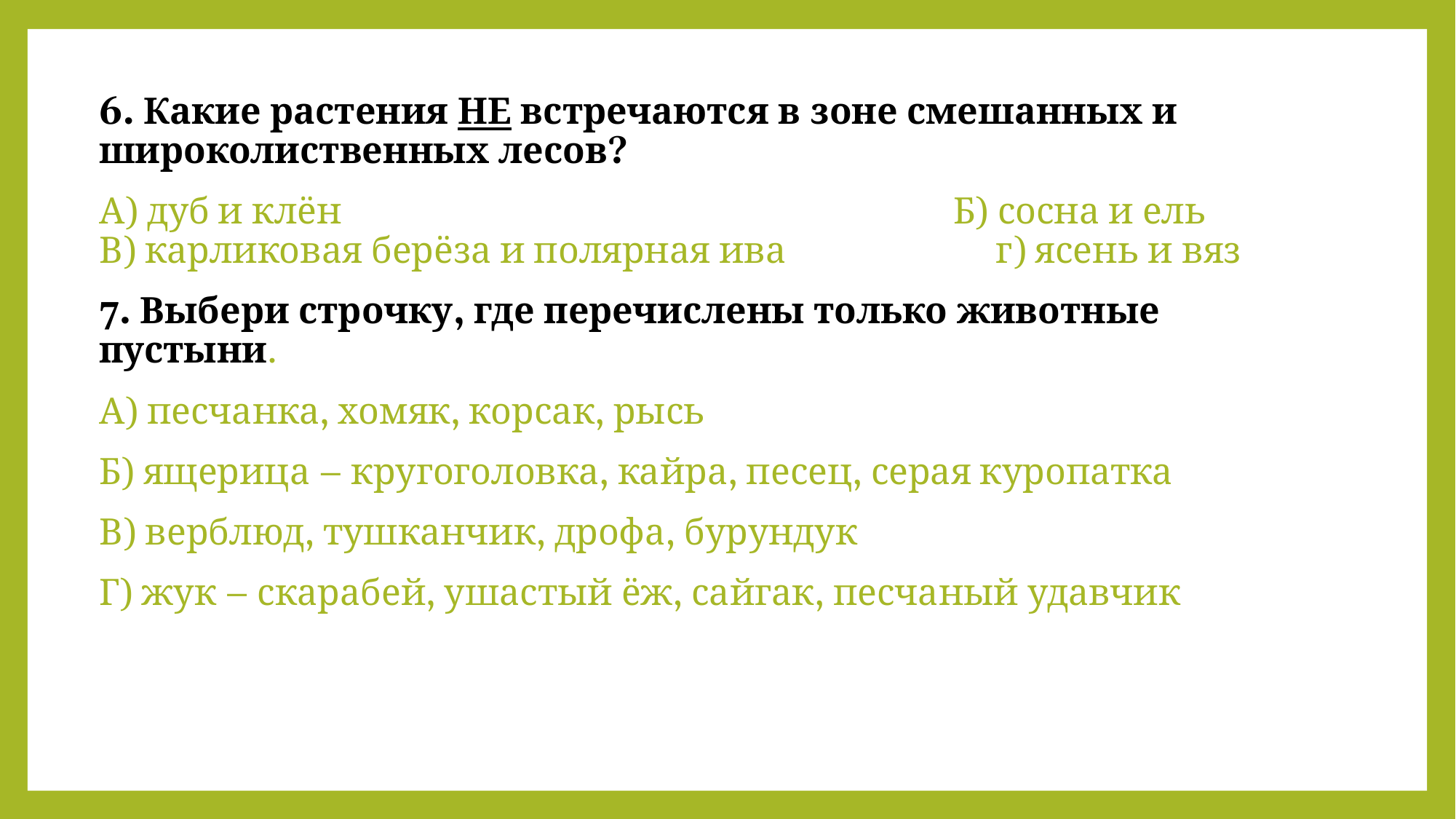

6. Какие растения НЕ встречаются в зоне смешанных и широколиственных лесов?
А) дуб и клён                                                                      Б) сосна и ель            В) карликовая берёза и полярная ива                        г) ясень и вяз
7. Выбери строчку, где перечислены только животные пустыни.
А) песчанка, хомяк, корсак, рысь
Б) ящерица – кругоголовка, кайра, песец, серая куропатка
В) верблюд, тушканчик, дрофа, бурундук
Г) жук – скарабей, ушастый ёж, сайгак, песчаный удавчик